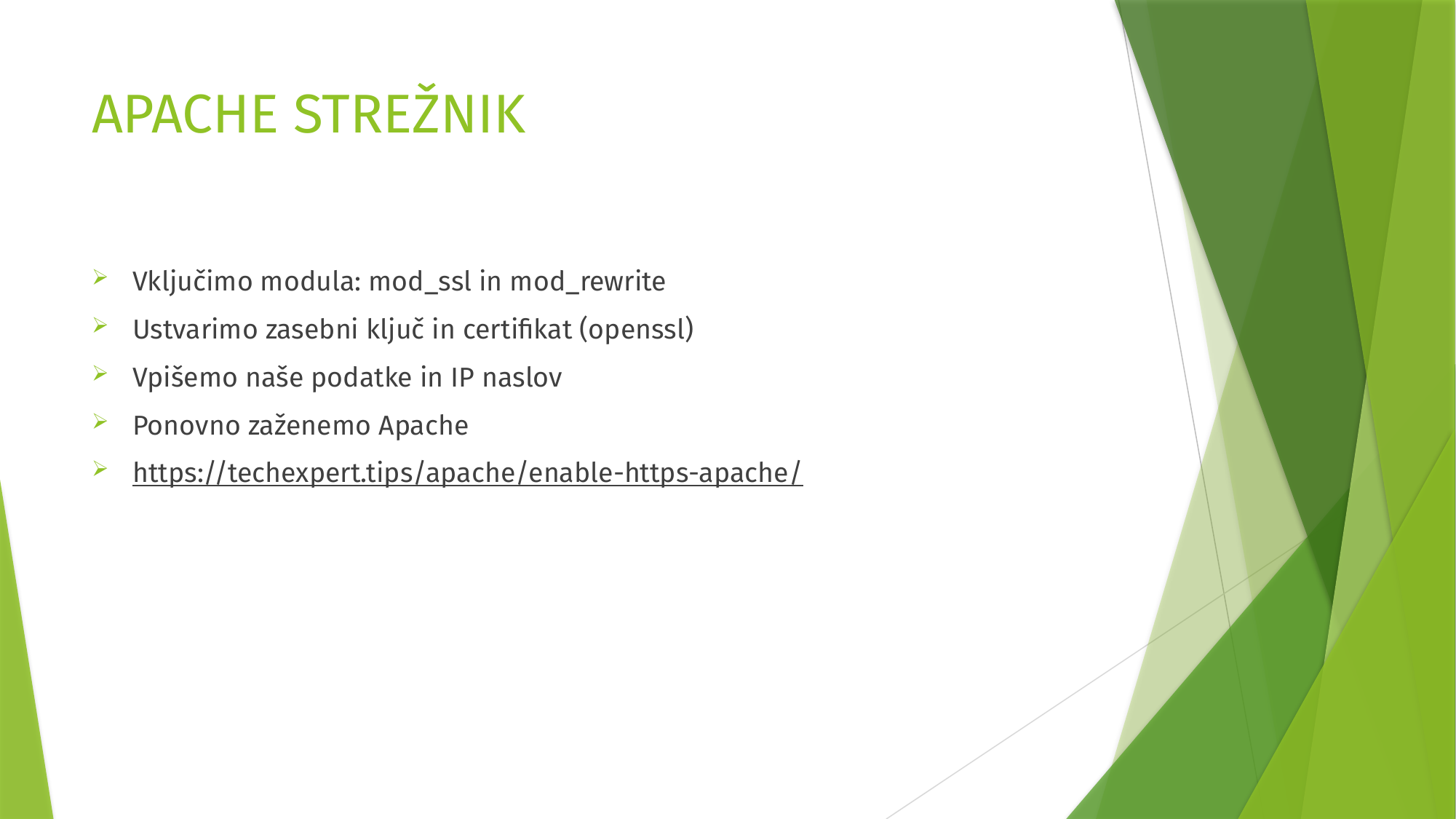

# APACHE STREŽNIK
Vključimo modula: mod_ssl in mod_rewrite
Ustvarimo zasebni ključ in certifikat (openssl)
Vpišemo naše podatke in IP naslov
Ponovno zaženemo Apache
https://techexpert.tips/apache/enable-https-apache/